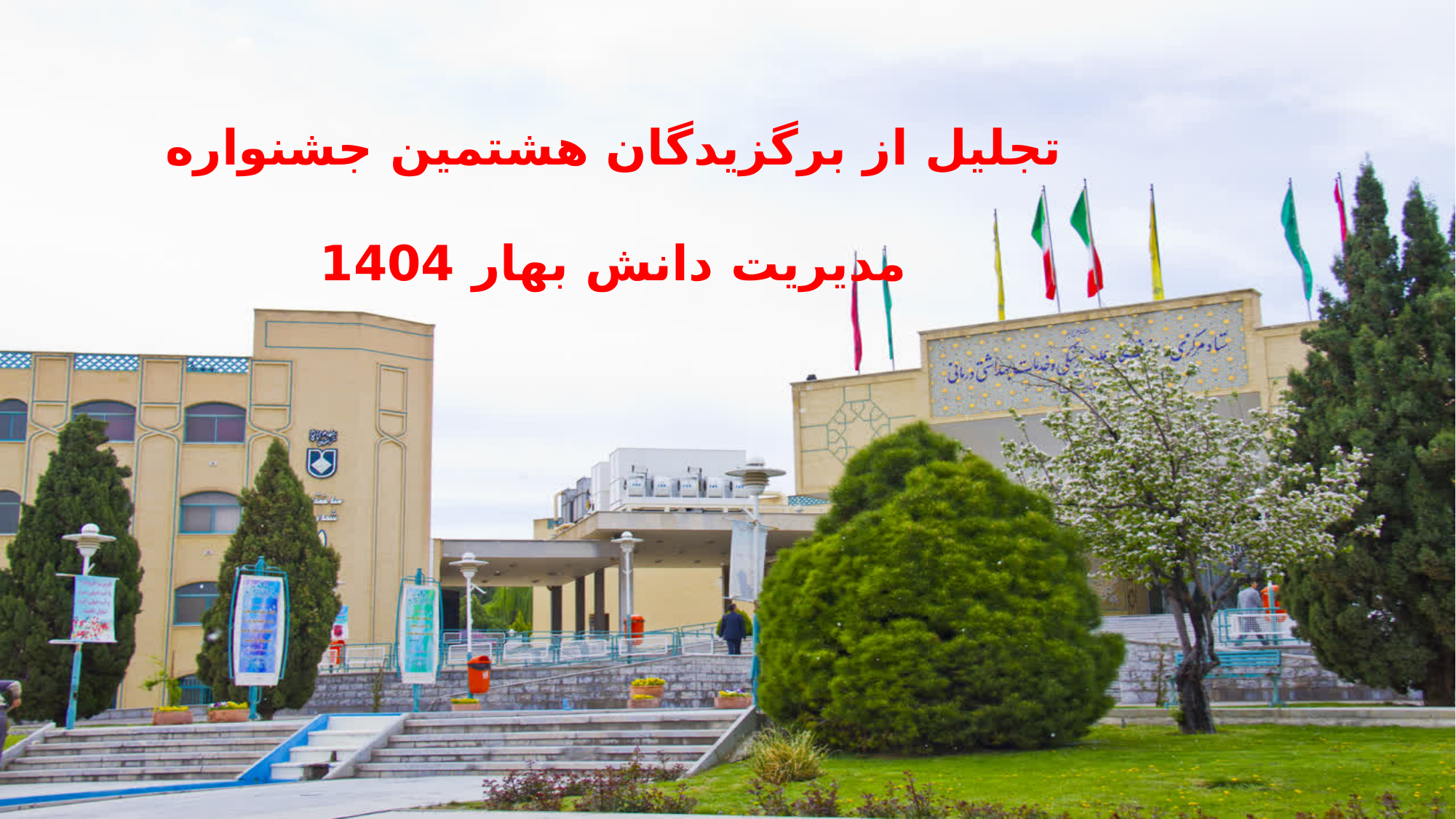

تجلیل از برگزیدگان هشتمین جشنواره مدیریت دانش بهار 1404